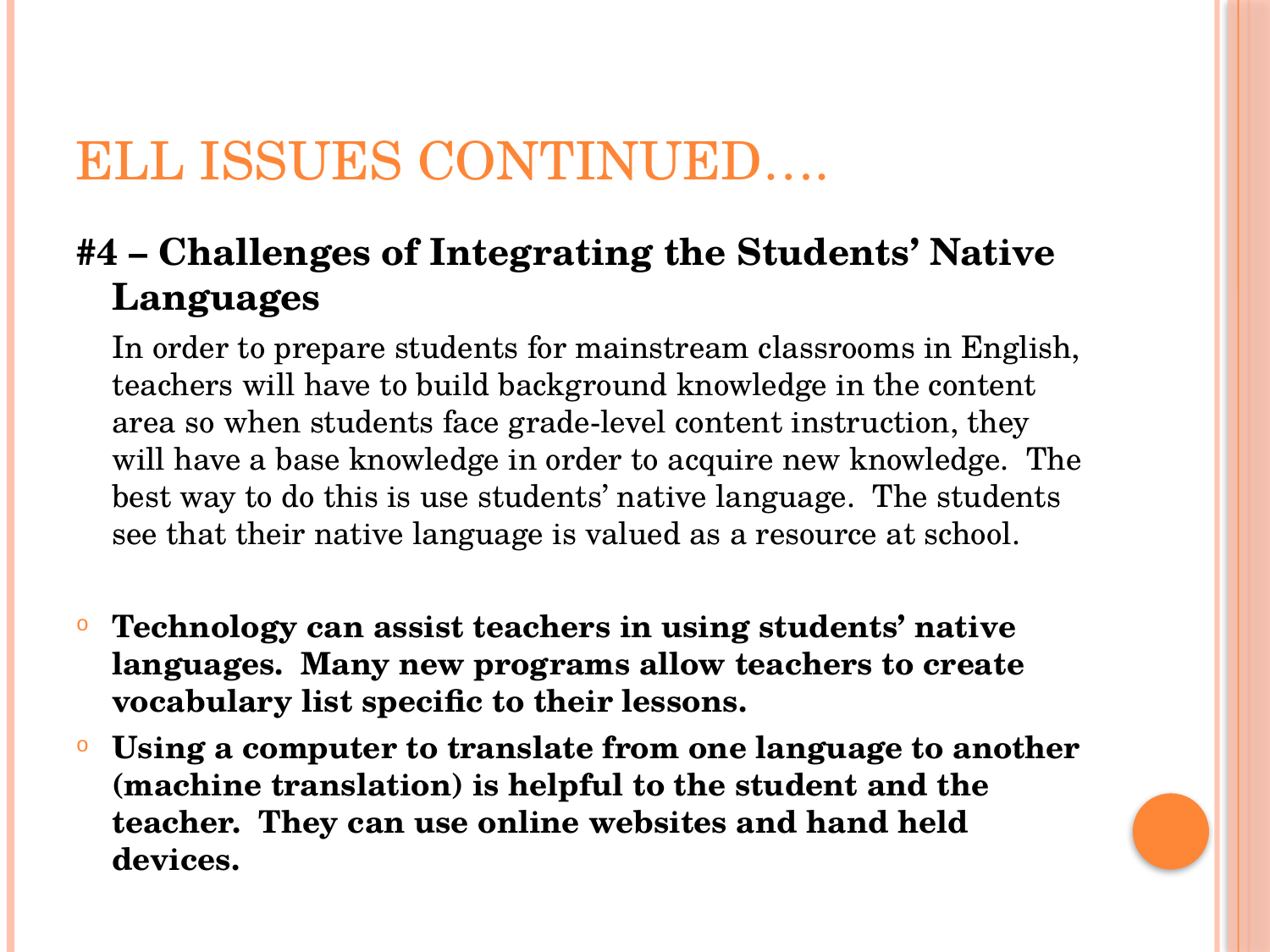

# ELL Issues continued….
#4 – Challenges of Integrating the Students’ Native Languages
	In order to prepare students for mainstream classrooms in English, teachers will have to build background knowledge in the content area so when students face grade-level content instruction, they will have a base knowledge in order to acquire new knowledge.  The best way to do this is use students’ native language.  The students see that their native language is valued as a resource at school.

Technology can assist teachers in using students’ native languages.  Many new programs allow teachers to create vocabulary list specific to their lessons.
Using a computer to translate from one language to another (machine translation) is helpful to the student and the teacher.  They can use online websites and hand held devices.